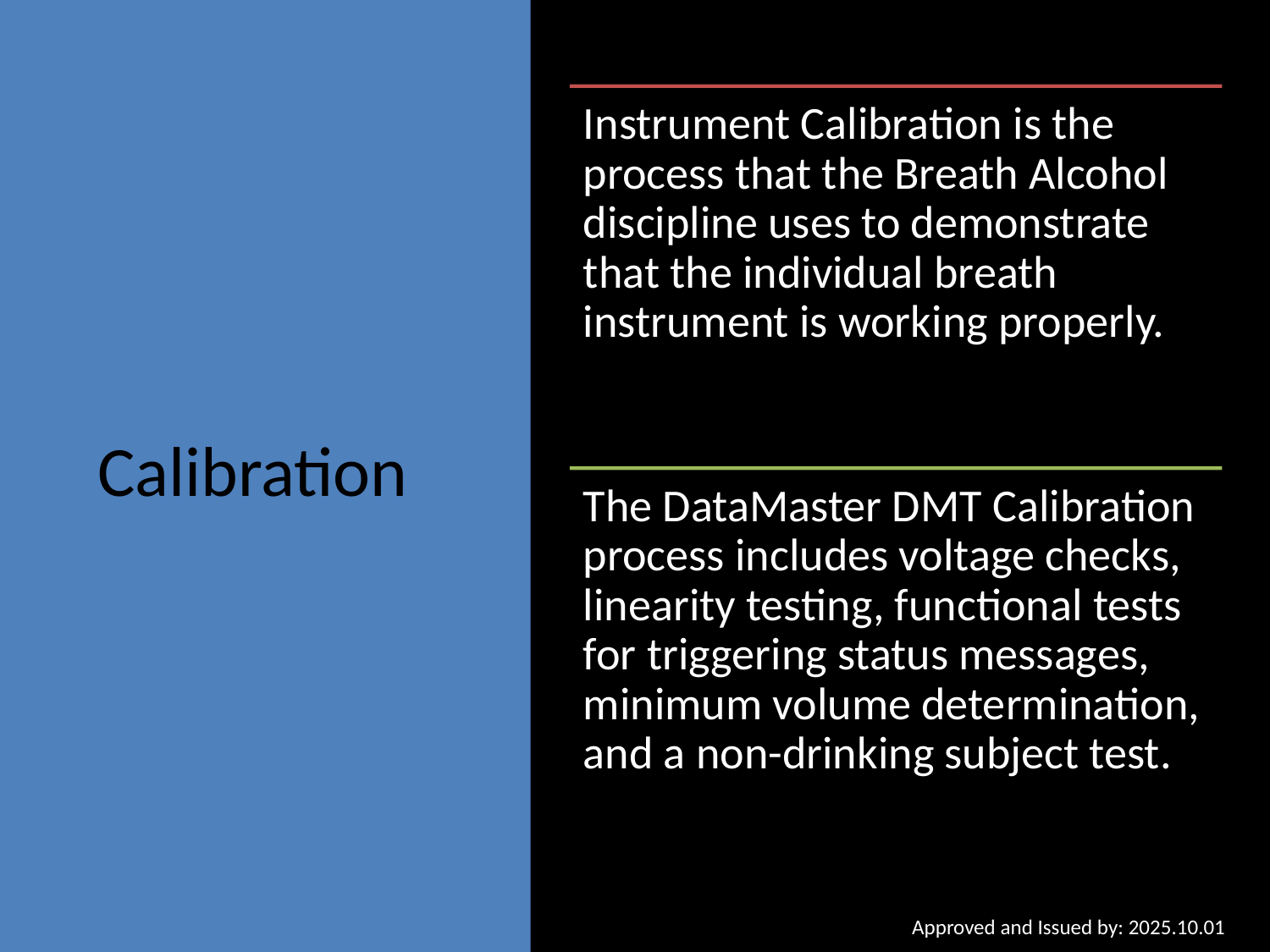

# Calibration
Instrument Calibration is the process that the Breath Alcohol discipline uses to demonstrate that the individual breath instrument is working properly.
The DataMaster DMT Calibration process includes voltage checks, linearity testing, functional tests for triggering status messages, minimum volume determination, and a non-drinking subject test.
Approved and Issued by: 2025.10.01